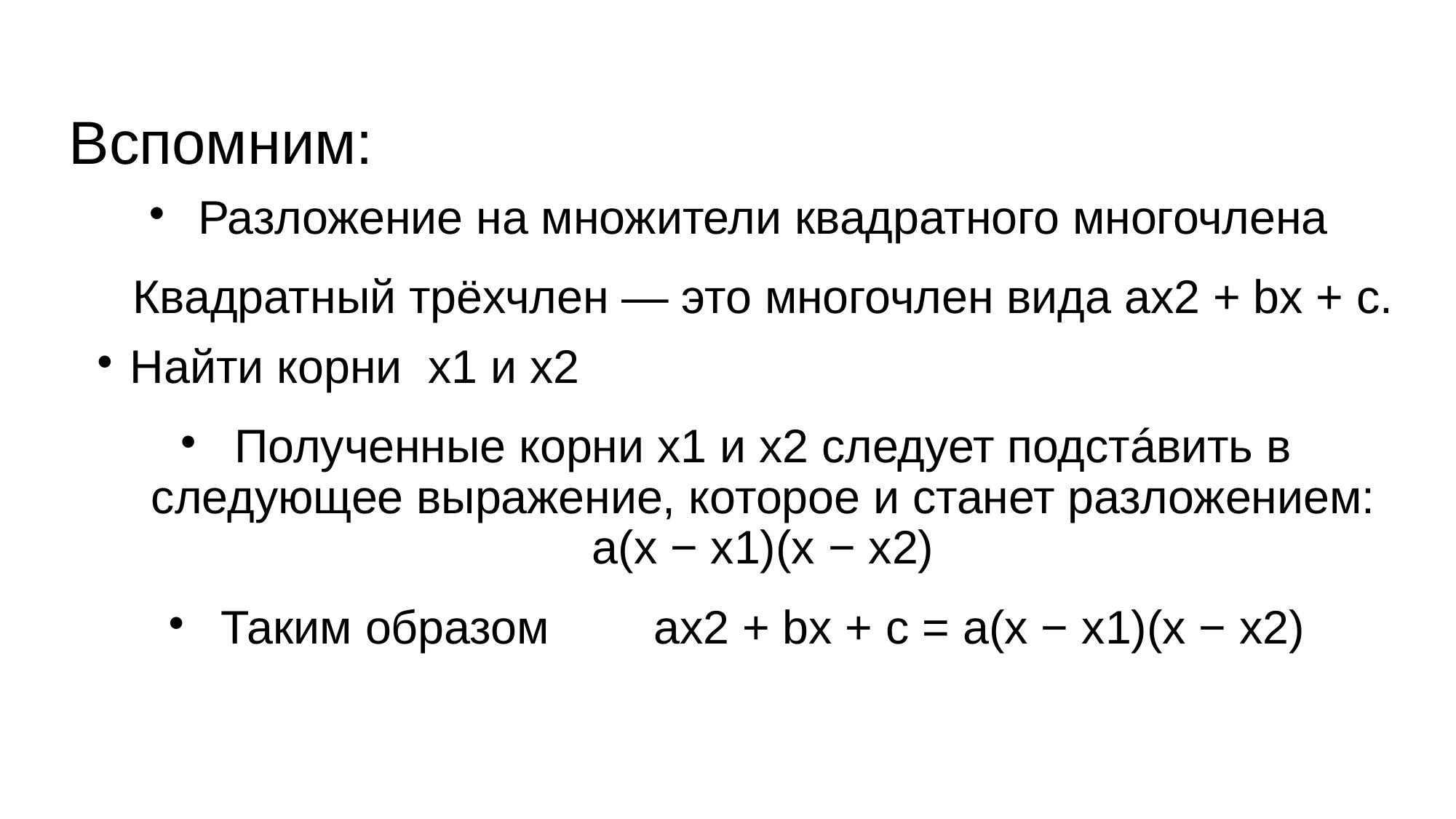

# Вспомним:
Разложение на множители квадратного многочлена
Квадратный трёхчлен — это многочлен вида ax2 + bx + c.
Найти корни  x1 и x2
Полученные корни x1 и x2 следует подстáвить в следующее выражение, которое и станет разложением: a(x − x1)(x − x2)
Таким образом        ax2 + bx + c = a(x − x1)(x − x2)